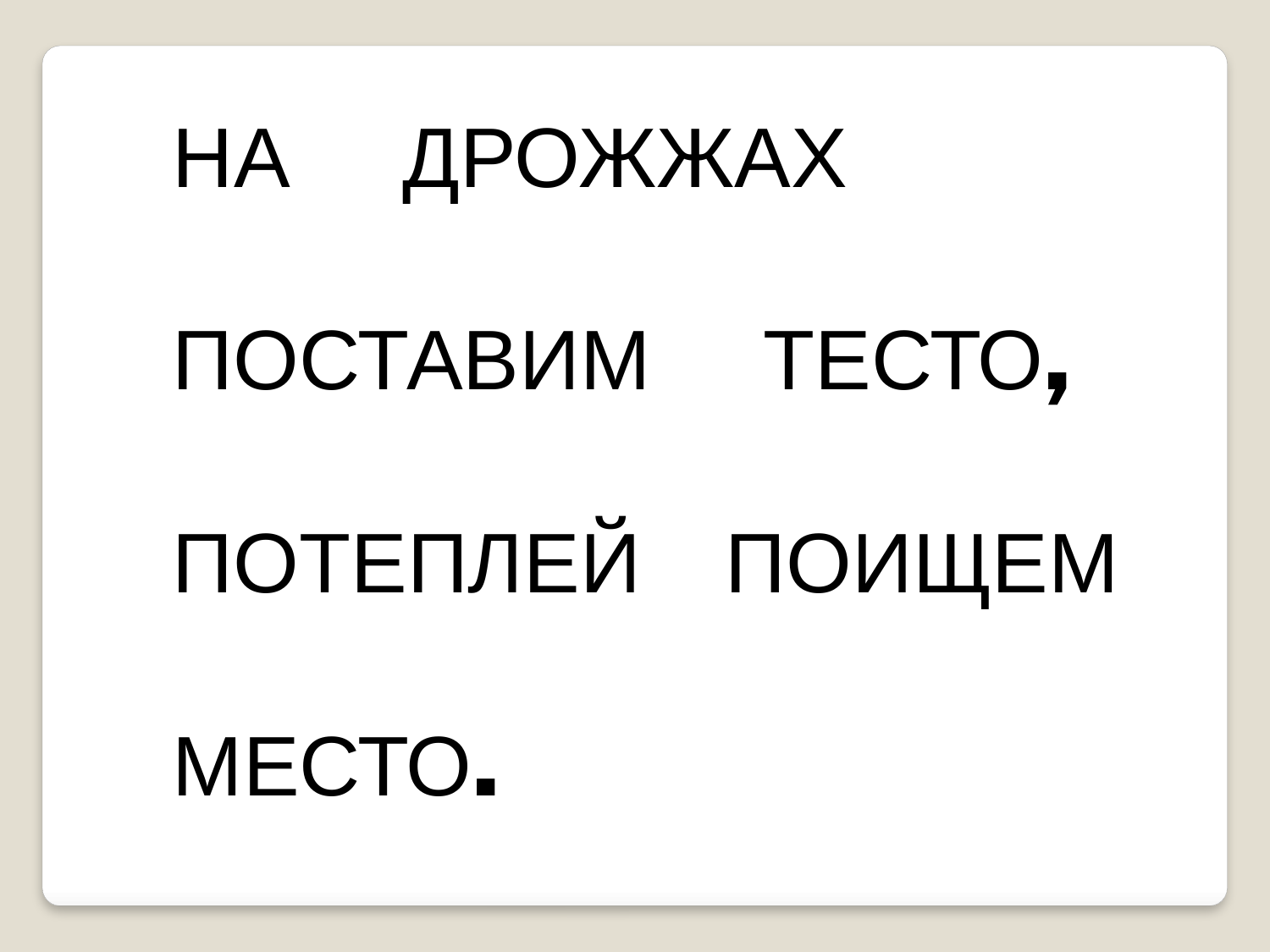

НА    ДРОЖЖАХ

ПОСТАВИМ    ТЕСТО,
ПОТЕПЛЕЙ   ПОИЩЕМ
МЕСТО.